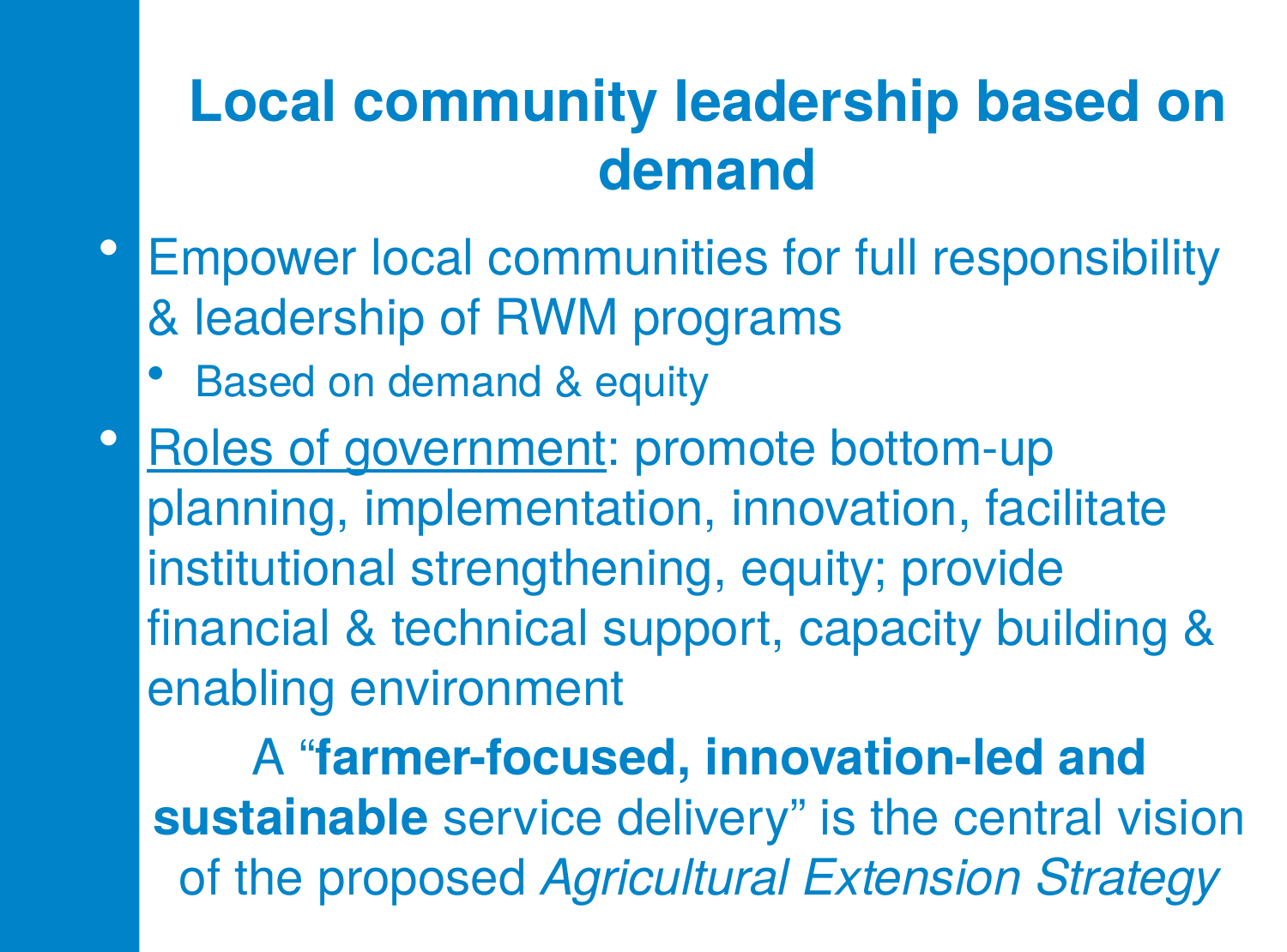

# Local community leadership based on demand
Empower local communities for full responsibility & leadership of RWM programs
Based on demand & equity
Roles of government: promote bottom-up planning, implementation, innovation, facilitate institutional strengthening, equity; provide financial & technical support, capacity building & enabling environment
A “farmer-focused, innovation-led and sustainable service delivery” is the central vision of the proposed Agricultural Extension Strategy